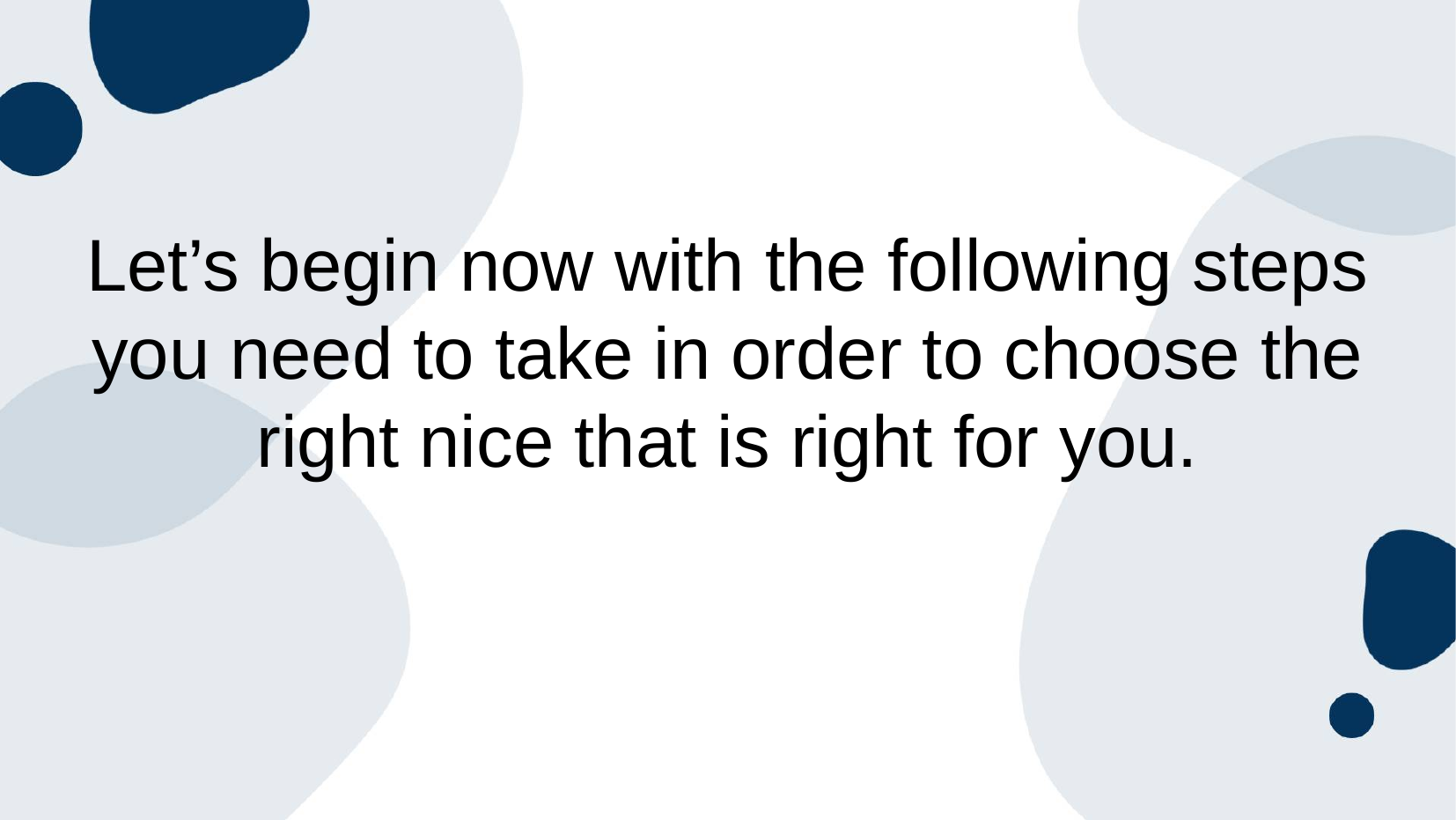

# Let’s begin now with the following steps you need to take in order to choose the right nice that is right for you.